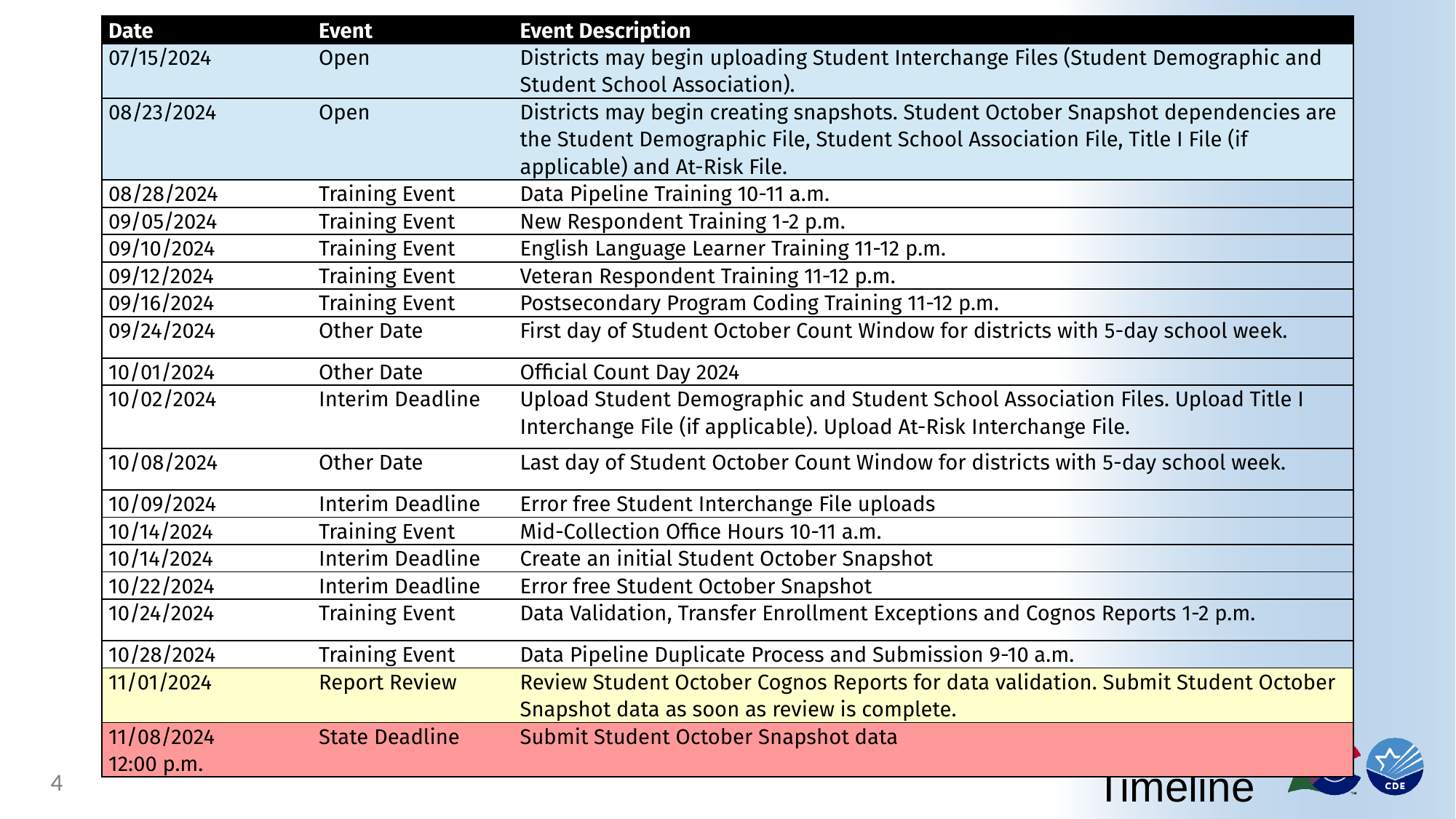

| Date | Event | Event Description |
| --- | --- | --- |
| 07/15/2024 | Open | Districts may begin uploading Student Interchange Files (Student Demographic and Student School Association). |
| 08/23/2024 | Open | Districts may begin creating snapshots. Student October Snapshot dependencies are the Student Demographic File, Student School Association File, Title I File (if applicable) and At-Risk File. |
| 08/28/2024 | Training Event | Data Pipeline Training 10-11 a.m. |
| 09/05/2024 | Training Event | New Respondent Training 1-2 p.m. |
| 09/10/2024 | Training Event | English Language Learner Training 11-12 p.m. |
| 09/12/2024 | Training Event | Veteran Respondent Training 11-12 p.m. |
| 09/16/2024 | Training Event | Postsecondary Program Coding Training 11-12 p.m. |
| 09/24/2024 | Other Date | First day of Student October Count Window for districts with 5-day school week. |
| 10/01/2024 | Other Date | Official Count Day 2024 |
| 10/02/2024 | Interim Deadline | Upload Student Demographic and Student School Association Files. Upload Title I Interchange File (if applicable). Upload At-Risk Interchange File. |
| 10/08/2024 | Other Date | Last day of Student October Count Window for districts with 5-day school week. |
| 10/09/2024 | Interim Deadline | Error free Student Interchange File uploads |
| 10/14/2024 | Training Event | Mid-Collection Office Hours 10-11 a.m. |
| 10/14/2024 | Interim Deadline | Create an initial Student October Snapshot |
| 10/22/2024 | Interim Deadline | Error free Student October Snapshot |
| 10/24/2024 | Training Event | Data Validation, Transfer Enrollment Exceptions and Cognos Reports 1-2 p.m. |
| 10/28/2024 | Training Event | Data Pipeline Duplicate Process and Submission 9-10 a.m. |
| 11/01/2024 | Report Review | Review Student October Cognos Reports for data validation. Submit Student October Snapshot data as soon as review is complete. |
| 11/08/2024 12:00 p.m. | State Deadline | Submit Student October Snapshot data |
# Data Collection and Cleanup Phase Timeline
4